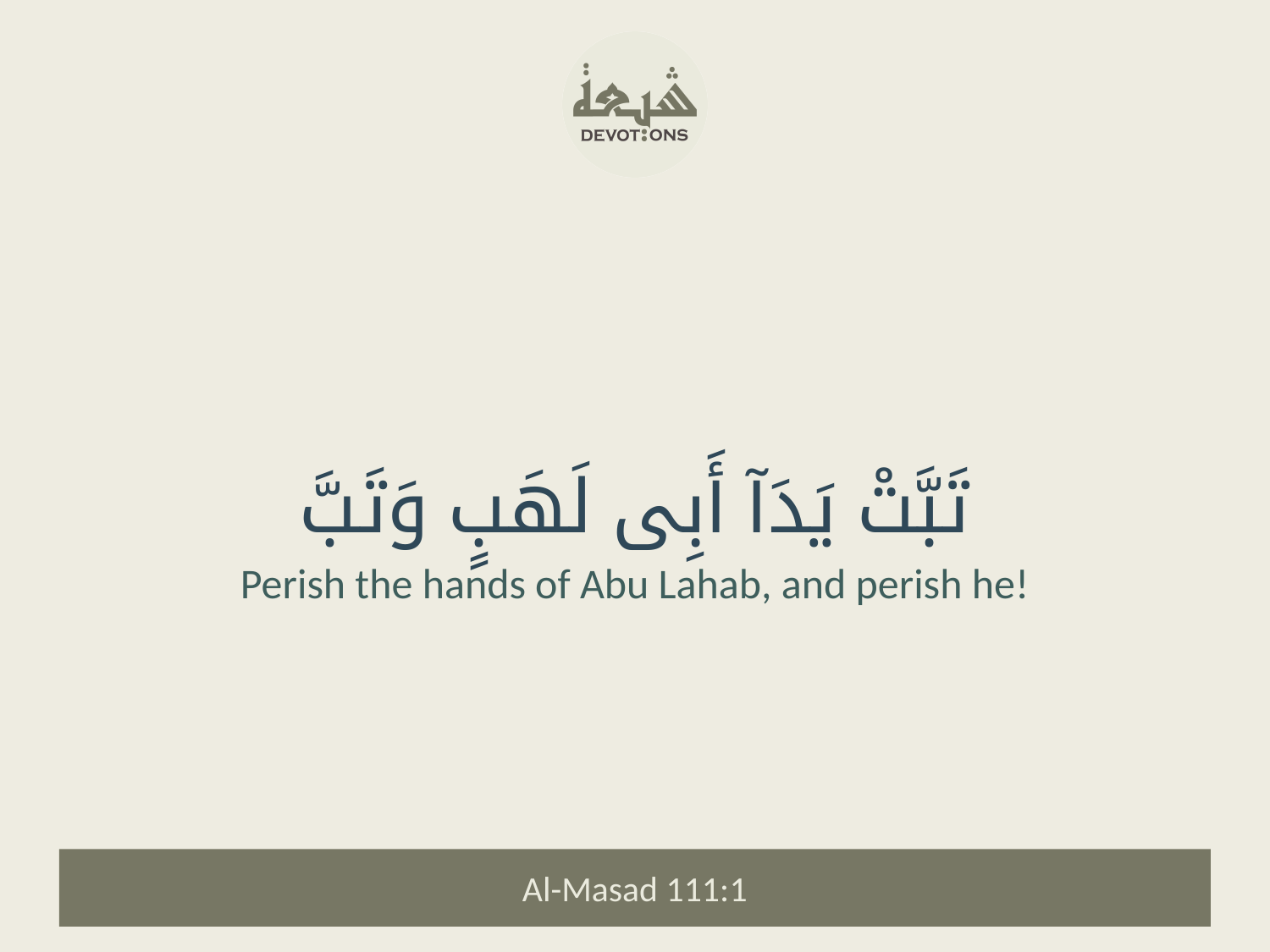

تَبَّتْ يَدَآ أَبِى لَهَبٍ وَتَبَّ
Perish the hands of Abu Lahab, and perish he!
Al-Masad 111:1